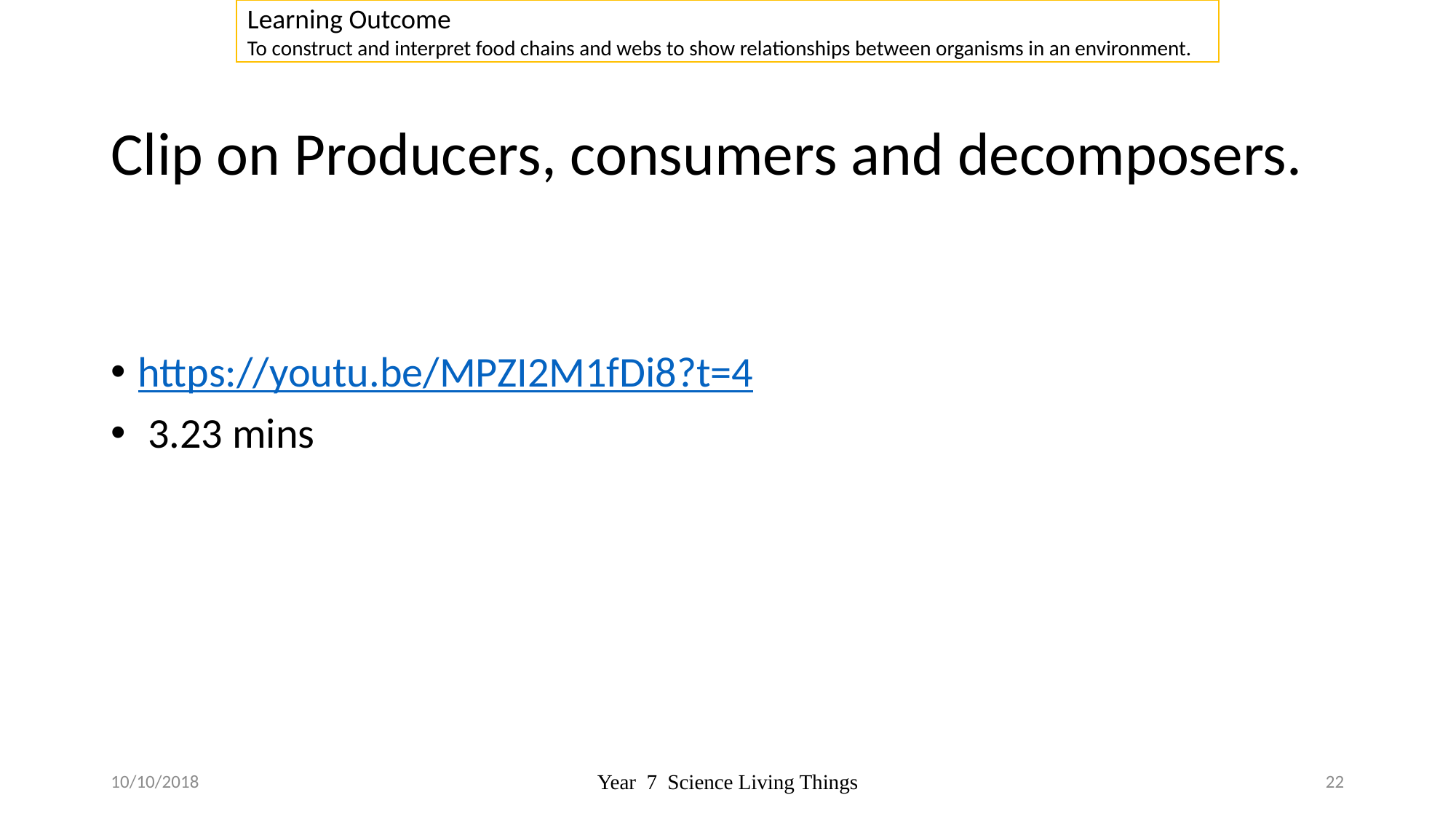

Learning Outcome
To construct and interpret food chains and webs to show relationships between organisms in an environment.
# Clip on Producers, consumers and decomposers.

https://youtu.be/MPZI2M1fDi8?t=4
 3.23 mins
10/10/2018
Year  7  Science Living Things
22